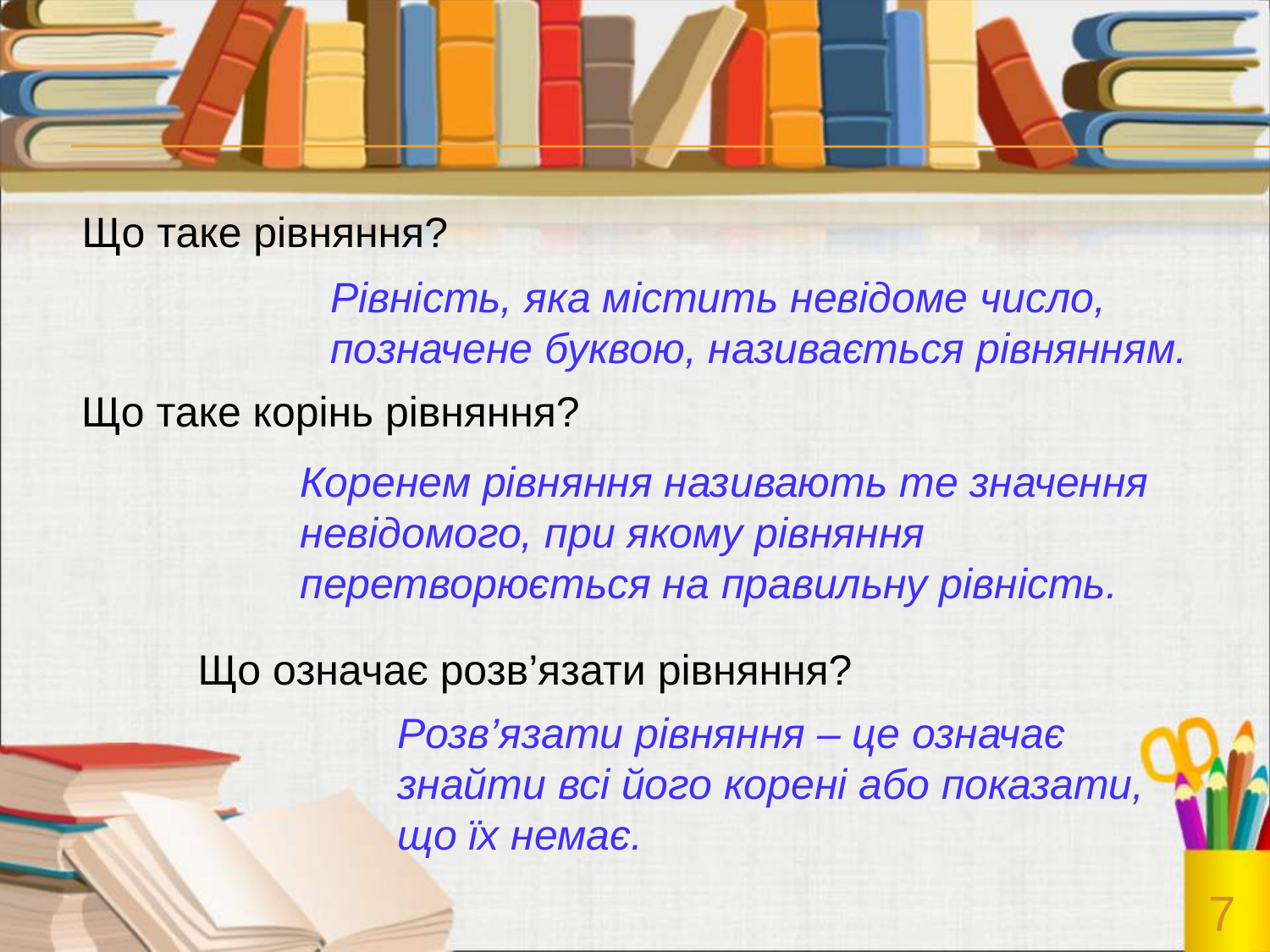

Що таке рівняння?
Рівність, яка містить невідоме число, позначене буквою, називається рівнянням.
Що таке корінь рівняння?
Коренем рівняння називають те значення невідомого, при якому рівняння перетворюється на правильну рівність.
Що означає розв’язати рівняння?
Розв’язати рівняння – це означає знайти всі його корені або показати, що їх немає.
7